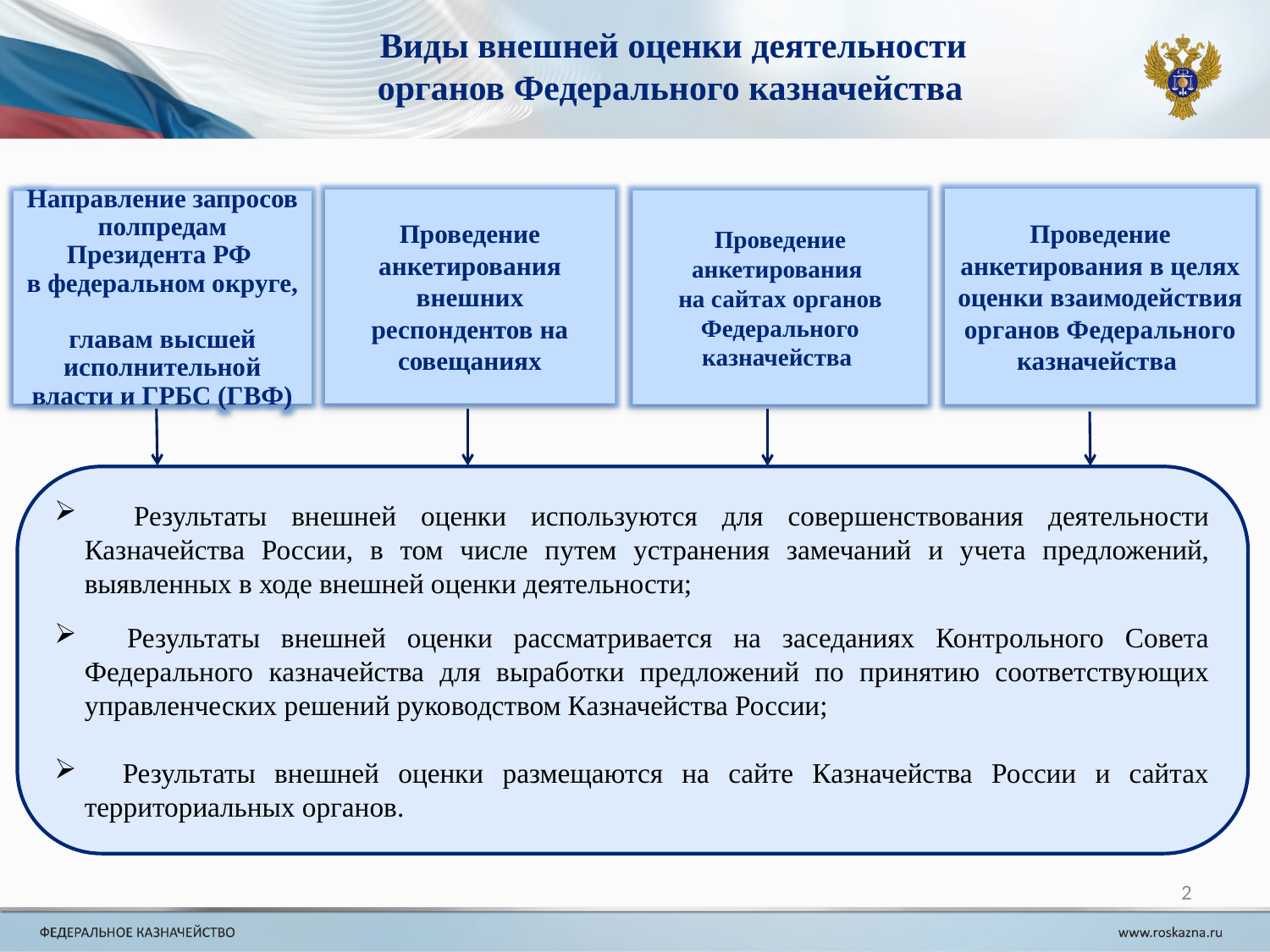

Виды внешней оценки деятельности
органов Федерального казначейства
Проведение анкетирования в целях оценки взаимодействия органов Федерального казначейства
Проведение анкетирования внешних респондентов на совещаниях
Проведение анкетирования
на сайтах органов Федерального казначейства
Направление запросов полпредам Президента РФ
в федеральном округе,
главам высшей исполнительной власти и ГРБС (ГВФ)
  Результаты внешней оценки используются для совершенствования деятельности Казначейства России, в том числе путем устранения замечаний и учета предложений, выявленных в ходе внешней оценки деятельности;

  Результаты внешней оценки рассматривается на заседаниях Контрольного Совета Федерального казначейства для выработки предложений по принятию соответствующих управленческих решений руководством Казначейства России;

  Результаты внешней оценки размещаются на сайте Казначейства России и сайтах территориальных органов.
2